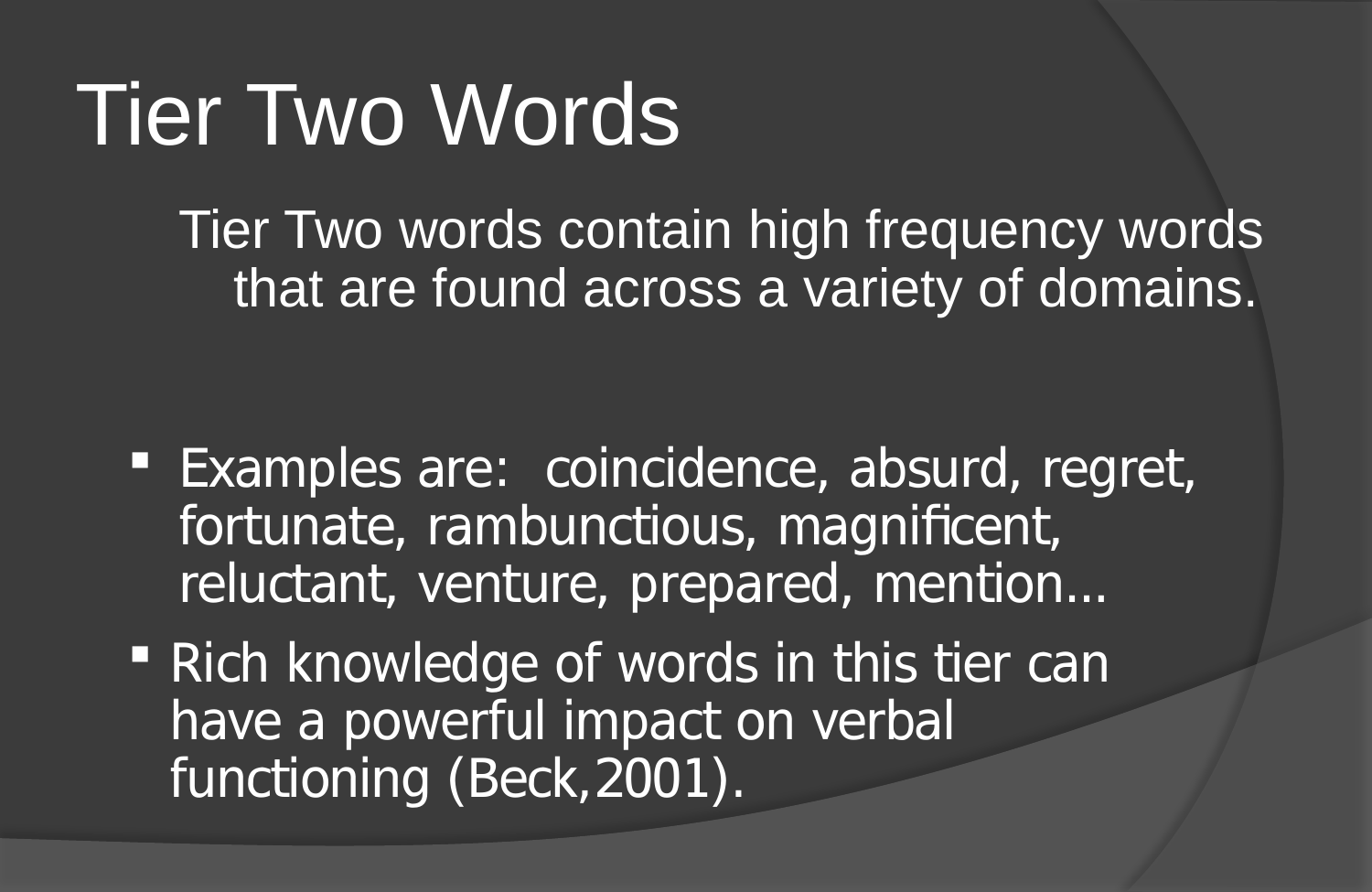

# Tier Two Words
Tier Two words contain high frequency words that are found across a variety of domains.
Examples are:  coincidence, absurd, regret, fortunate, rambunctious, magnificent, reluctant, venture, prepared, mention…
Rich knowledge of words in this tier can have a powerful impact on verbal functioning (Beck,2001).